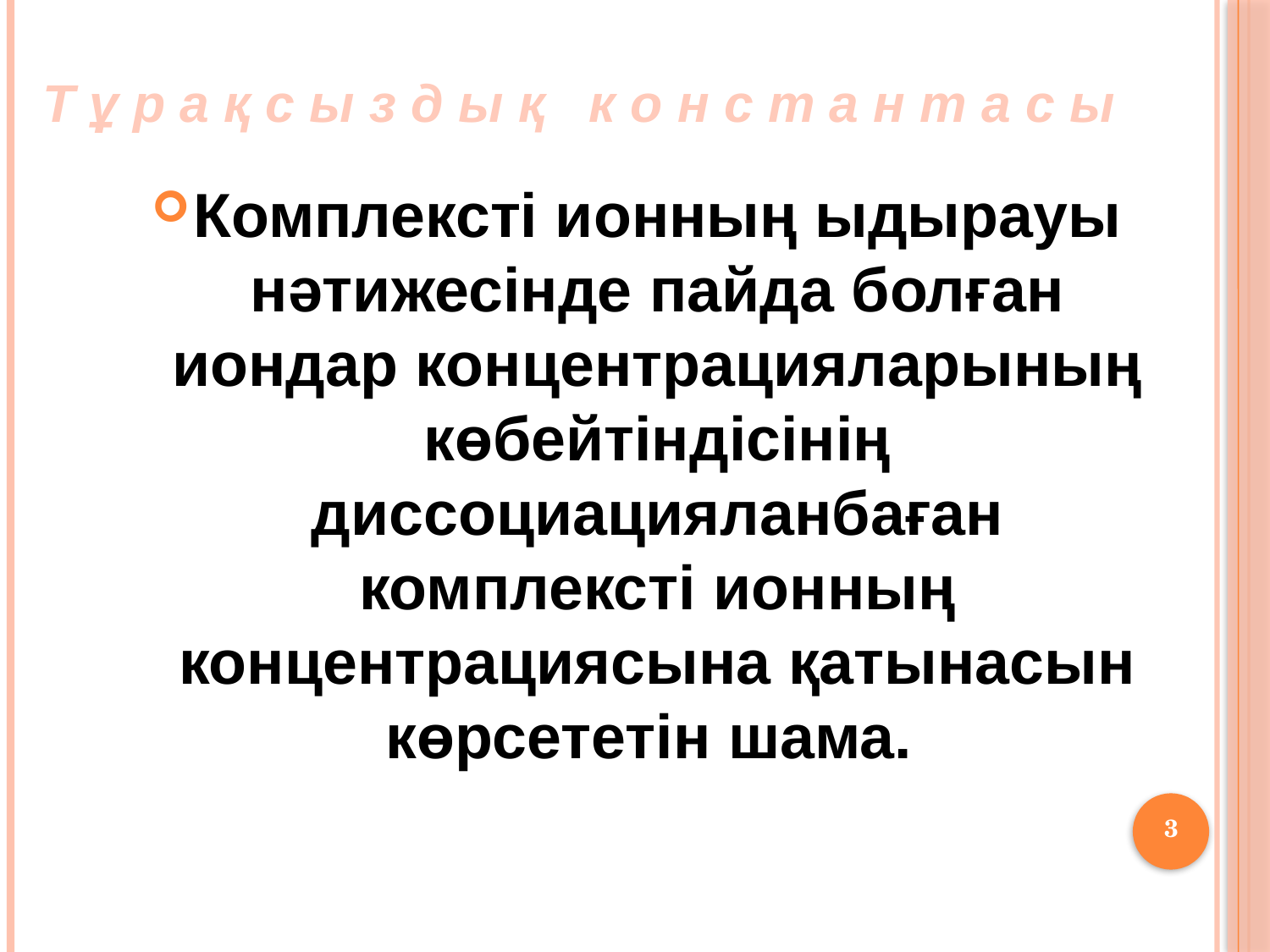

# Т ұ р а қ с ы з д ы қ   к о н с т а н т а с ы
Комплексті ионның ыдырауы нәтижесінде пайда болған иондар концентрацияларының көбейтіндісінің диссоциацияланбаған комплексті ионның концентрациясына қатынасын көрсететін шама.

3